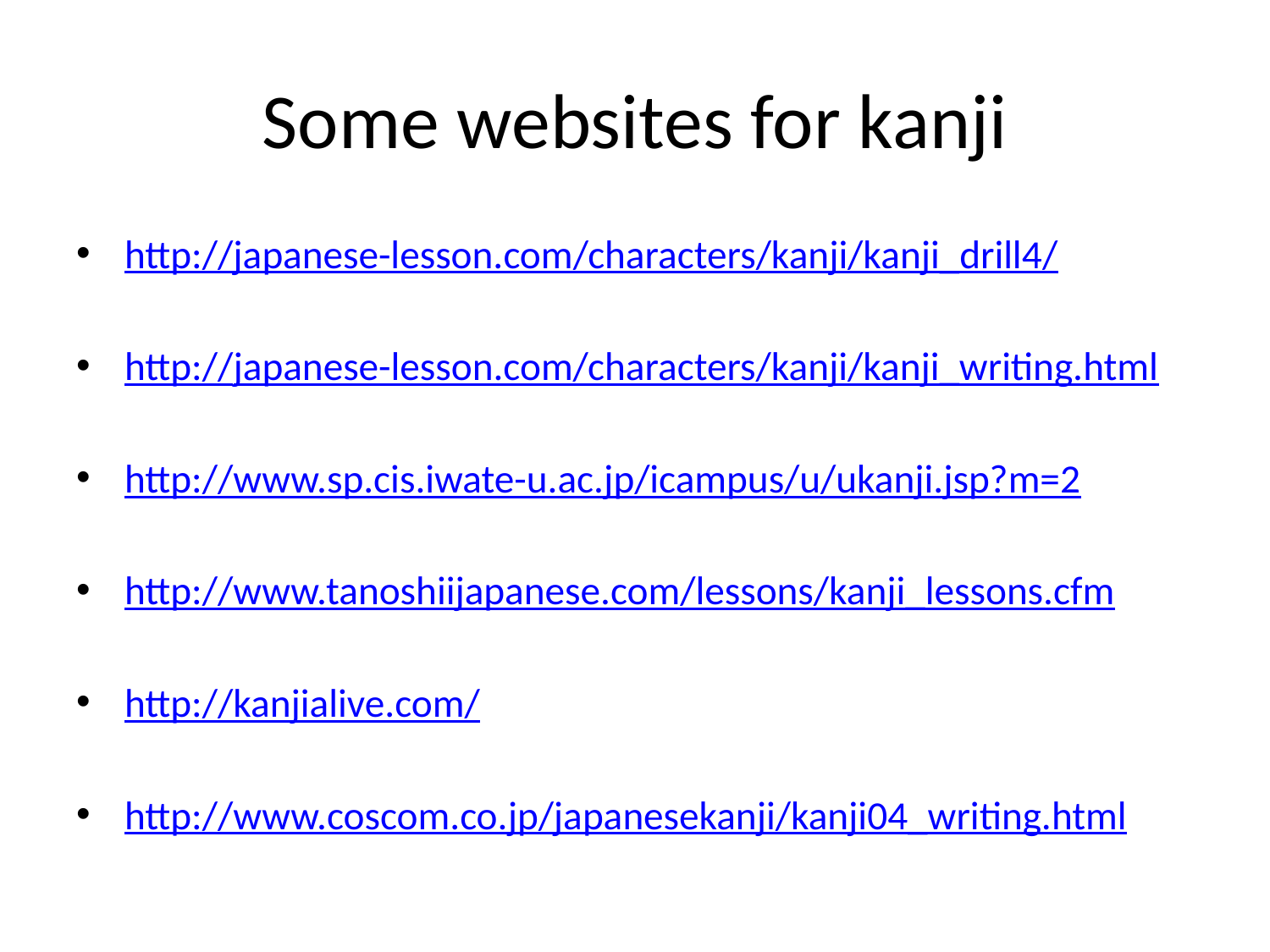

# Some websites for kanji
http://japanese-lesson.com/characters/kanji/kanji_drill4/

http://japanese-lesson.com/characters/kanji/kanji_writing.html

http://www.sp.cis.iwate-u.ac.jp/icampus/u/ukanji.jsp?m=2

http://www.tanoshiijapanese.com/lessons/kanji_lessons.cfm

http://kanjialive.com/

http://www.coscom.co.jp/japanesekanji/kanji04_writing.html